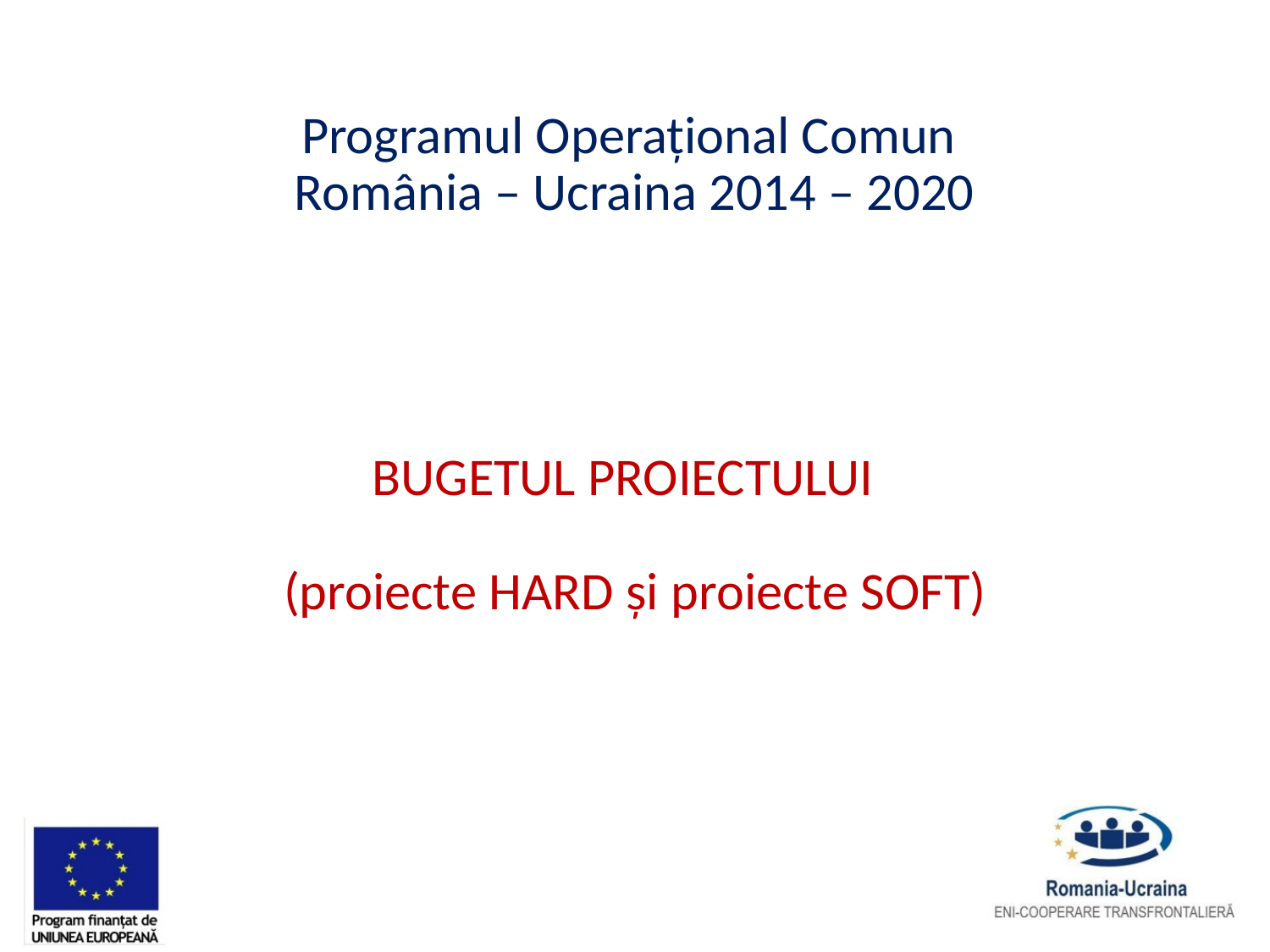

# Programul Operațional Comun România – Ucraina 2014 – 2020 BUGETUL PROIECTULUI (proiecte HARD și proiecte SOFT)